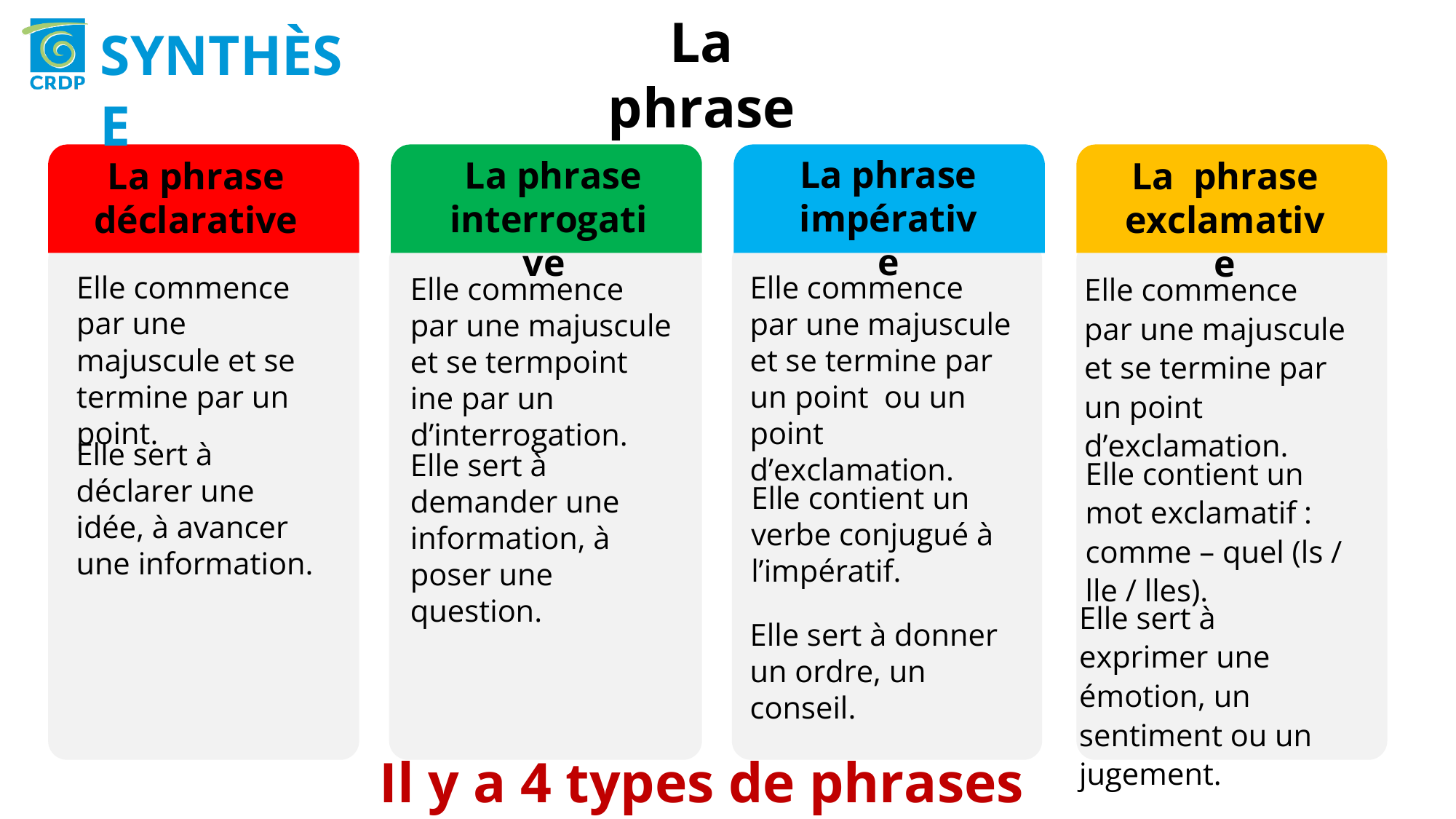

SYNTHÈSE
La phrase
La phrase impérative
 La phrase interrogative
La phrase déclarative
La  phrase exclamative
Elle commence par une majuscule et se termine par un point.
Elle commence par une majuscule et se termine par un point d’exclamation.
Elle commence par une majuscule et se termine par un point  ou un point d’exclamation.
Elle commence par une majuscule et se termpoint ine par un d’interrogation.
Elle sert à déclarer une idée, à avancer une information.
Elle sert à demander une information, à poser une question.
Elle contient un mot exclamatif : comme – quel (ls / lle / lles).
Elle contient un verbe conjugué à l’impératif.
Elle sert à exprimer une émotion, un sentiment ou un jugement.
Elle sert à donner un ordre, un conseil.
Il y a 4 types de phrases